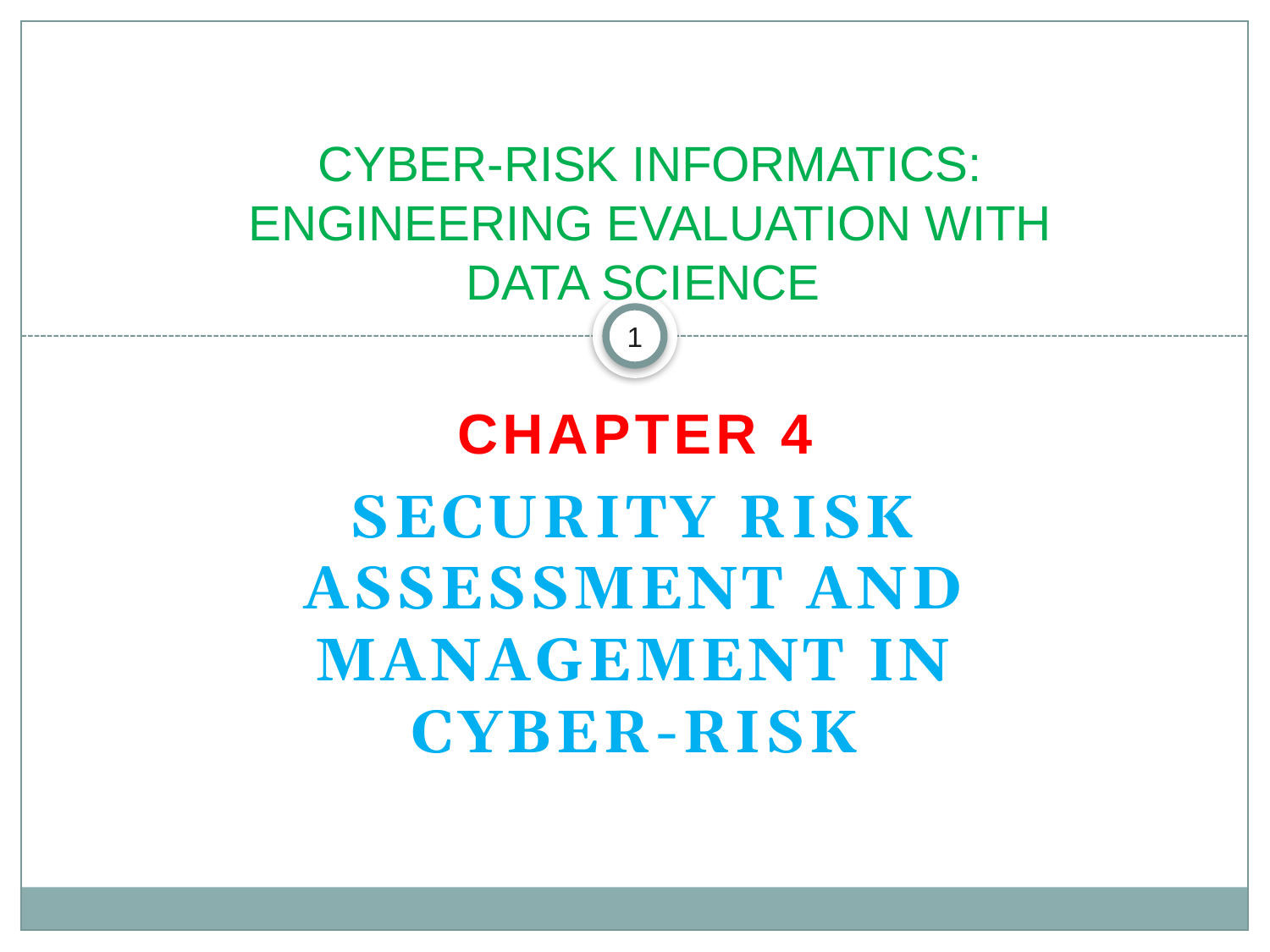

#
Cyber-Risk Informatics:
Engineering Evaluation with Data Science
1
Chapter 4
Security Risk Assessment and Management in cyber-risk